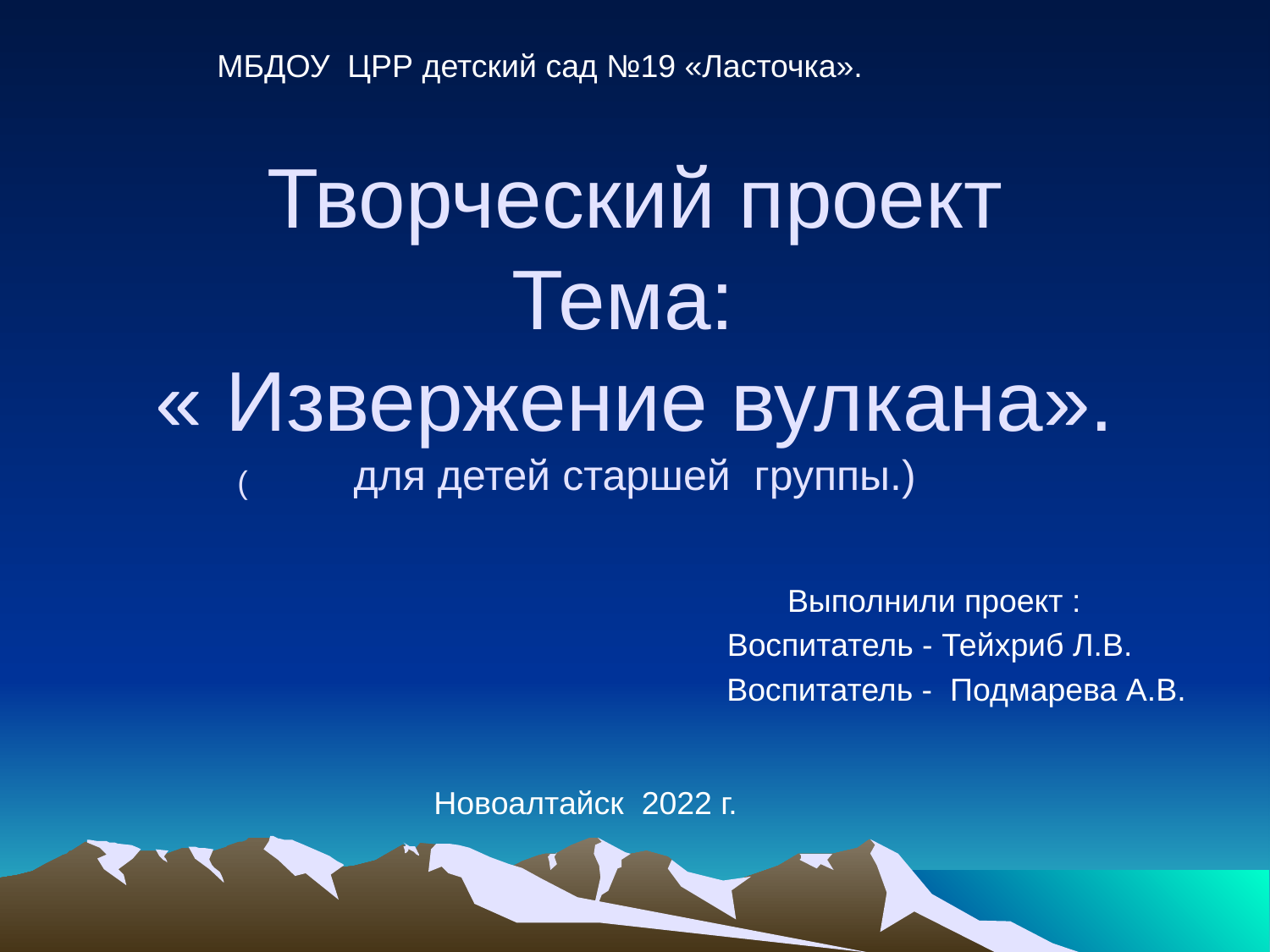

МБДОУ  ЦРР детский сад №19 «Ласточка».
Творческий проект
Тема:
« Извержение вулкана».
для детей старшей  группы.)
(

 Выполнили проект :
Воспитатель - Тейхриб Л.В.
      Воспитатель -  Подмарева А.В.
Новоалтайск  2022 г.